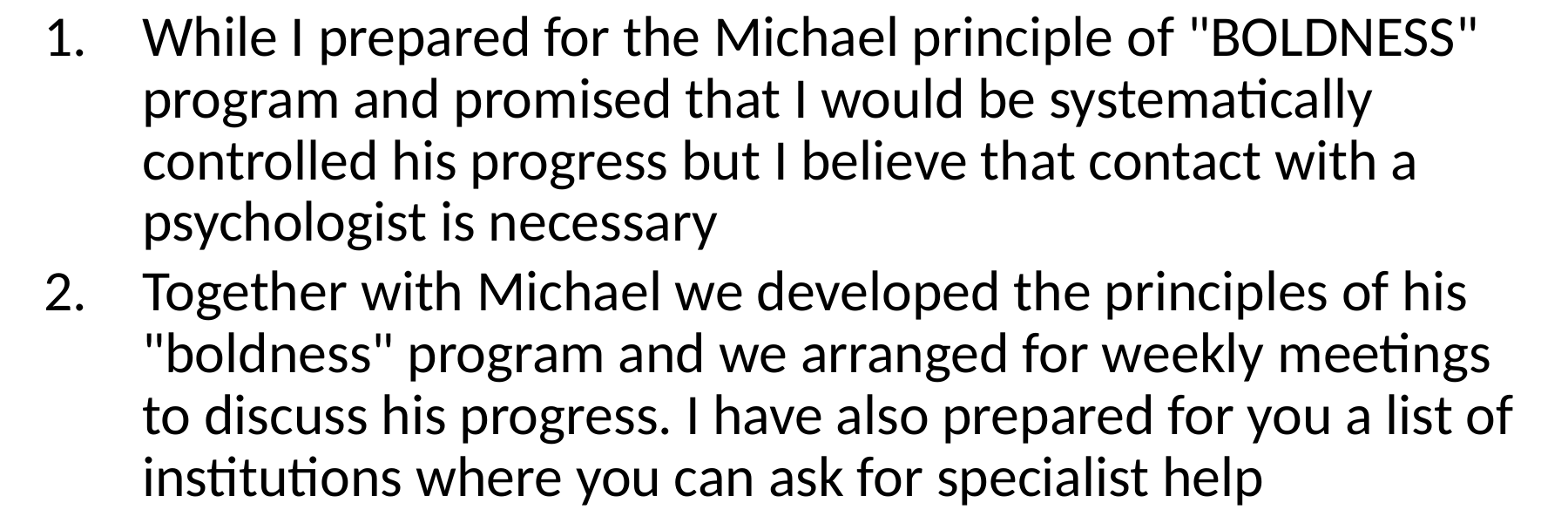

While I prepared for the Michael principle of "BOLDNESS" program and promised that I would be systematically controlled his progress but I believe that contact with a psychologist is necessary
Together with Michael we developed the principles of his "boldness" program and we arranged for weekly meetings to discuss his progress. I have also prepared for you a list of institutions where you can ask for specialist help